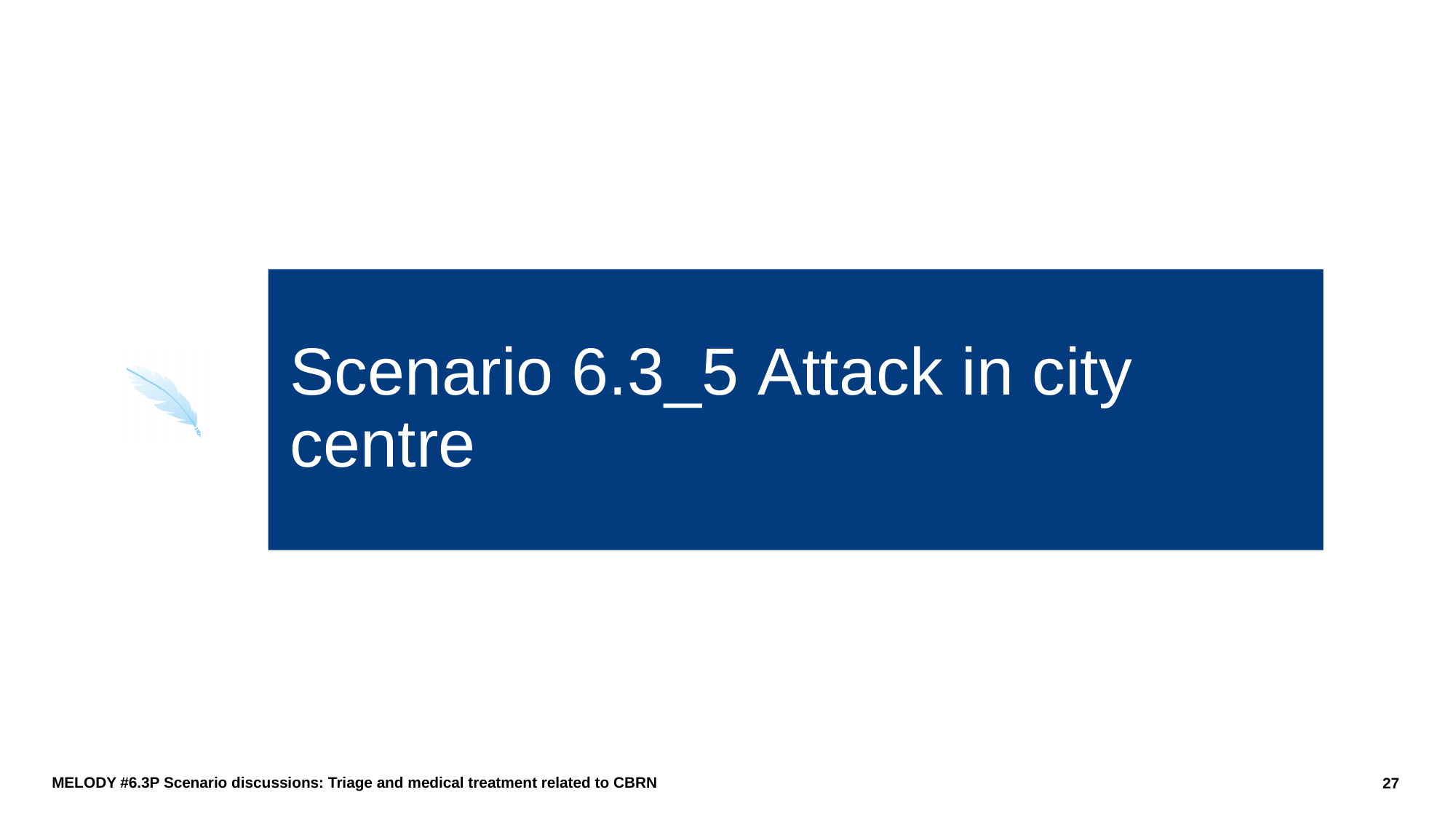

# Scenario 6.3_5 Attack in city centre
MELODY #6.3P Scenario discussions: Triage and medical treatment related to CBRN
27